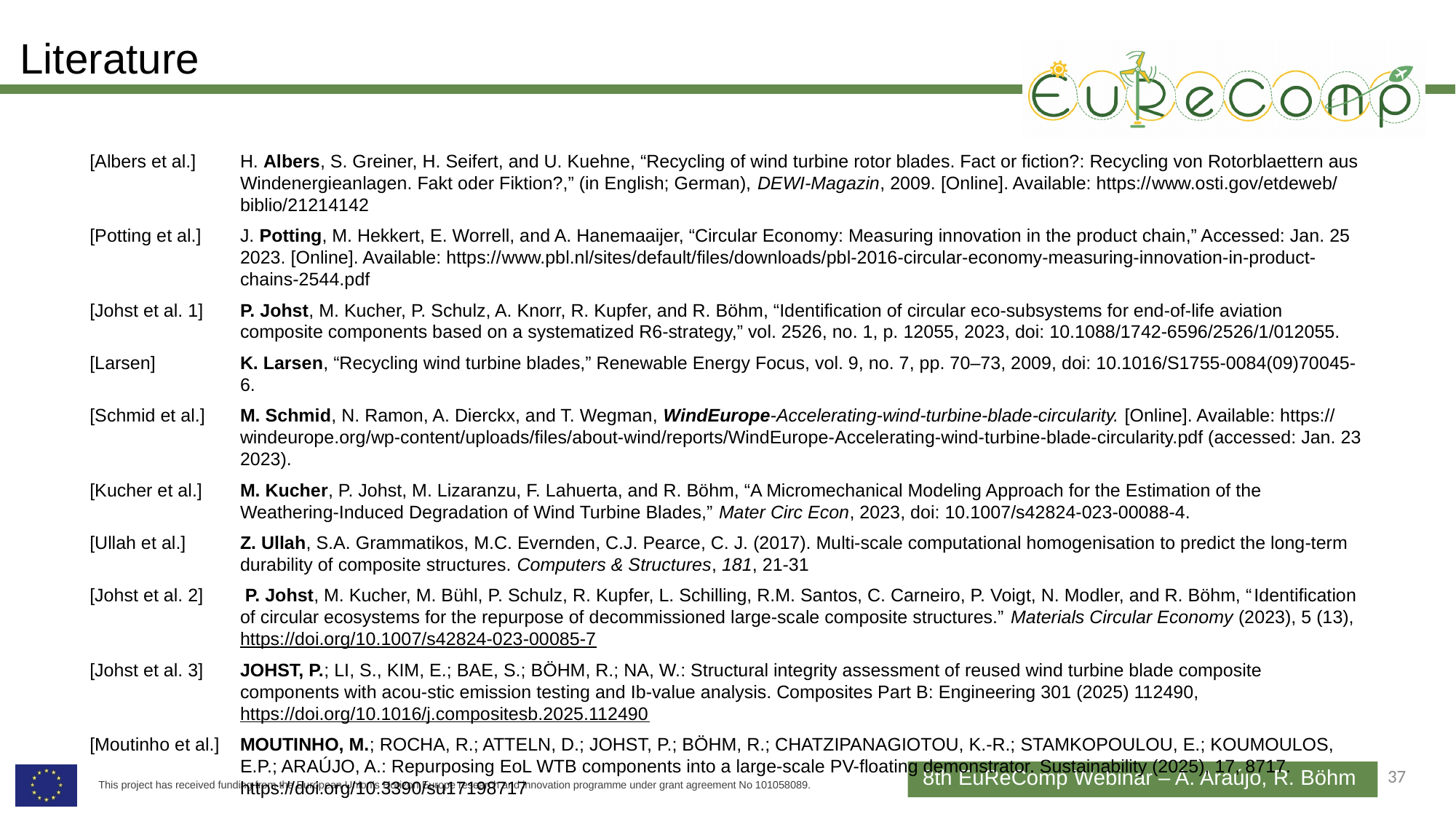

# Literature
[Albers et al.] 	H. Albers, S. Greiner, H. Seifert, and U. Kuehne, “Recycling of wind turbine rotor blades. Fact or fiction?: Recycling von Rotorblaettern aus Windenergieanlagen. Fakt oder Fiktion?,” (in English; German), DEWI-Magazin, 2009. [Online]. Available: https://​www.osti.gov​/​etdeweb/​biblio/​21214142
[Potting et al.] 	J. Potting, M. Hekkert, E. Worrell, and A. Hanemaaijer, “Circular Economy: Measuring innovation in the product chain,” Accessed: Jan. 25 2023. [Online]. Available: https://​www.pbl.nl​/​sites/​default/​files/​downloads/​pbl-​2016-​circular-​economy-​measuring-​innovation-​in-​product-​chains-​2544.pdf
[Johst et al. 1] 	P. Johst, M. Kucher, P. Schulz, A. Knorr, R. Kupfer, and R. Böhm, “Identification of circular eco-subsystems for end-of-life aviation composite components based on a systematized R6-strategy,” vol. 2526, no. 1, p. 12055, 2023, doi: 10.1088/1742-6596/2526/1/012055.
[Larsen] 	K. Larsen, “Recycling wind turbine blades,” Renewable Energy Focus, vol. 9, no. 7, pp. 70–73, 2009, doi: 10.1016/S1755-0084(09)70045-6.
[Schmid et al.] 	M. Schmid, N. Ramon, A. Dierckx, and T. Wegman, WindEurope-Accelerating-wind-turbine-blade-circularity. [Online]. Available: https://​windeurope.org​/​wp-​content/​uploads/​files/​about-​wind/​reports/​WindEurope-​Accelerating-​wind-​turbine-​blade-​circularity.pdf (accessed: Jan. 23 2023).
[Kucher et al.] 	M. Kucher, P. Johst, M. Lizaranzu, F. Lahuerta, and R. Böhm, “A Micromechanical Modeling Approach for the Estimation of the Weathering-Induced Degradation of Wind Turbine Blades,” Mater Circ Econ, 2023, doi: 10.1007/s42824-023-00088-4.
[Ullah et al.]	Z. Ullah, S.A. Grammatikos, M.C. Evernden, C.J. Pearce, C. J. (2017). Multi-scale computational homogenisation to predict the long-term durability of composite structures. Computers & Structures, 181, 21-31
[Johst et al. 2] 	 P. Johst, M. Kucher, M. Bühl, P. Schulz, R. Kupfer, L. Schilling, R.M. Santos, C. Carneiro, P. Voigt, N. Modler, and R. Böhm, “Identification of circular ecosystems for the repurpose of decommissioned large-scale composite structures.” Materials Circular Economy (2023), 5 (13), https://doi.org/10.1007/s42824-023-00085-7
[Johst et al. 3]	JOHST, P.; LI, S., KIM, E.; BAE, S.; BÖHM, R.; NA, W.: Structural integrity assessment of reused wind turbine blade composite components with acou-stic emission testing and Ib-value analysis. Composites Part B: Engineering 301 (2025) 112490,  https://doi.org/10.1016/j.compositesb.2025.112490
[Moutinho et al.]	MOUTINHO, M.; ROCHA, R.; ATTELN, D.; JOHST, P.; BÖHM, R.; CHATZIPANAGIOTOU, K.-R.; STAMKOPOULOU, E.; KOUMOULOS, E.P.; ARAÚJO, A.: Repurposing EoL WTB components into a large-scale PV-floating demonstrator. Sustainability (2025), 17, 8717. https://doi.org/10.3390/su17198717

37
8th EuReComp Webinar – A. Araújo, R. Böhm